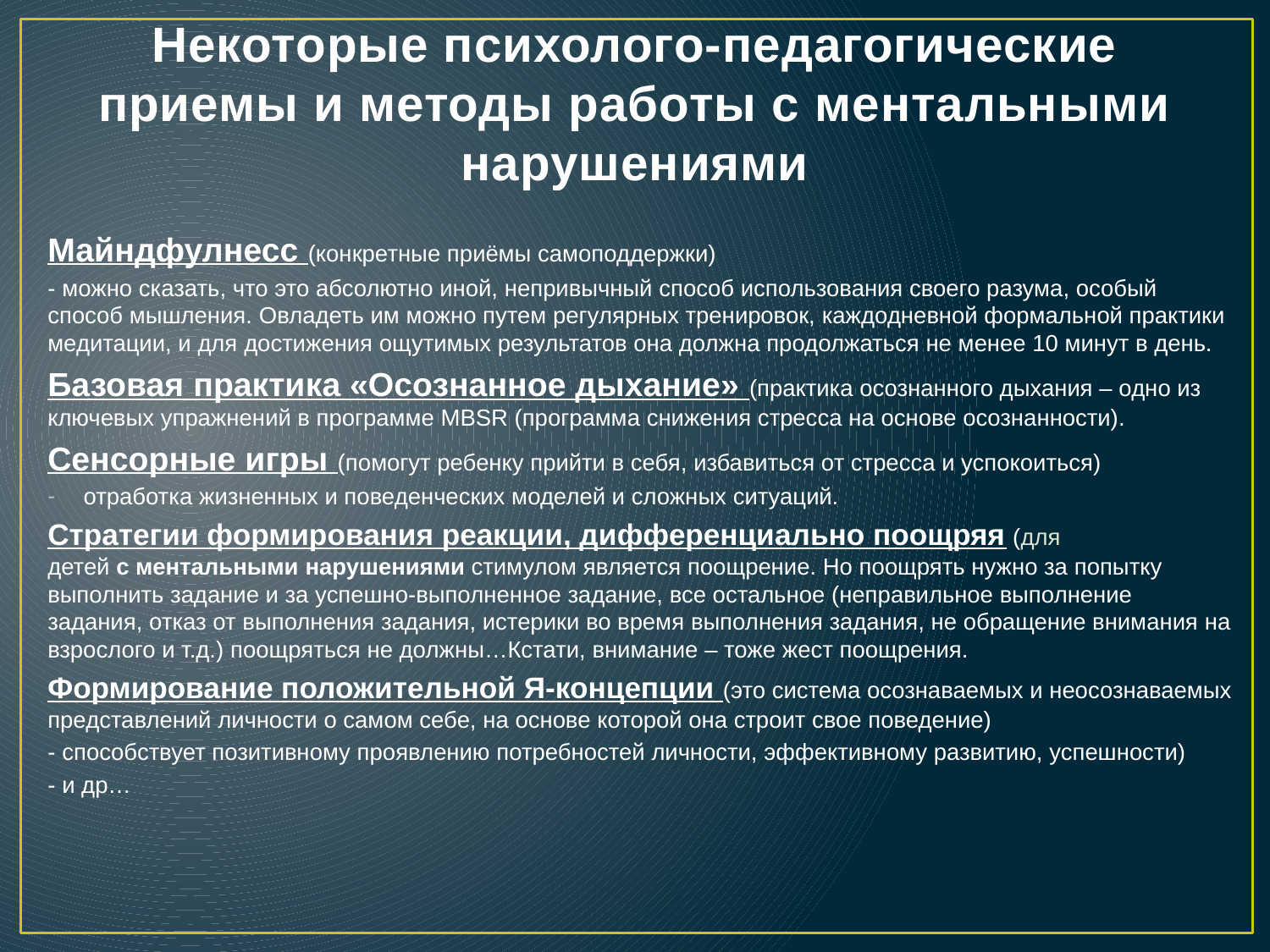

# Некоторые психолого-педагогические приемы и методы работы с ментальными нарушениями
Майндфулнесс (конкретные приёмы самоподдержки)
- можно сказать, что это абсолютно иной, непривычный способ использования своего разума, особый способ мышления. Овладеть им можно путем регулярных тренировок, каждодневной формальной практики медитации, и для достижения ощутимых результатов она должна продолжаться не менее 10 минут в день.
Базовая практика «Осознанное дыхание» (практика осознанного дыхания – одно из ключевых упражнений в программе MBSR (программа снижения стресса на основе осознанности).
Сенсорные игры (помогут ребенку прийти в себя, избавиться от стресса и успокоиться)
отработка жизненных и поведенческих моделей и сложных ситуаций.
Стратегии формирования реакции, дифференциально поощряя (для детей с ментальными нарушениями стимулом является поощрение. Но поощрять нужно за попытку выполнить задание и за успешно-выполненное задание, все остальное (неправильное выполнение задания, отказ от выполнения задания, истерики во время выполнения задания, не обращение внимания на взрослого и т.д.) поощряться не должны…Кстати, внимание – тоже жест поощрения.
Формирование положительной Я-концепции (это система осознаваемых и неосознаваемых представлений личности о самом себе, на основе которой она строит свое поведение)
- способствует позитивному проявлению потребностей личности, эффективному развитию, успешности)
- и др…